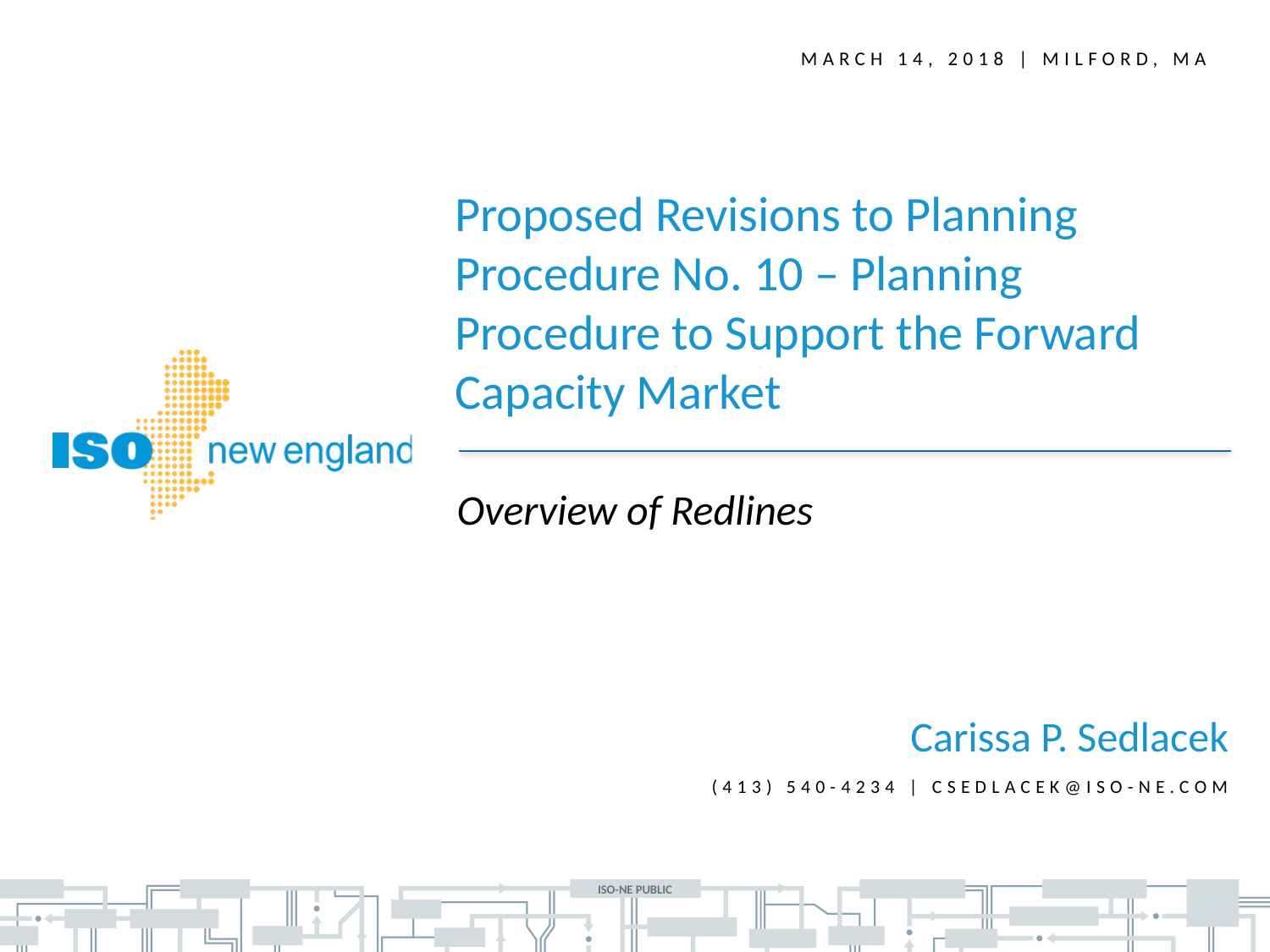

March 14, 2018 | milford, MA

Proposed Revisions to Planning Procedure No. 10 – Planning Procedure to Support the Forward Capacity Market
Overview of Redlines
Carissa P. Sedlacek
(413) 540-4234 | Csedlacek@iso-ne.com